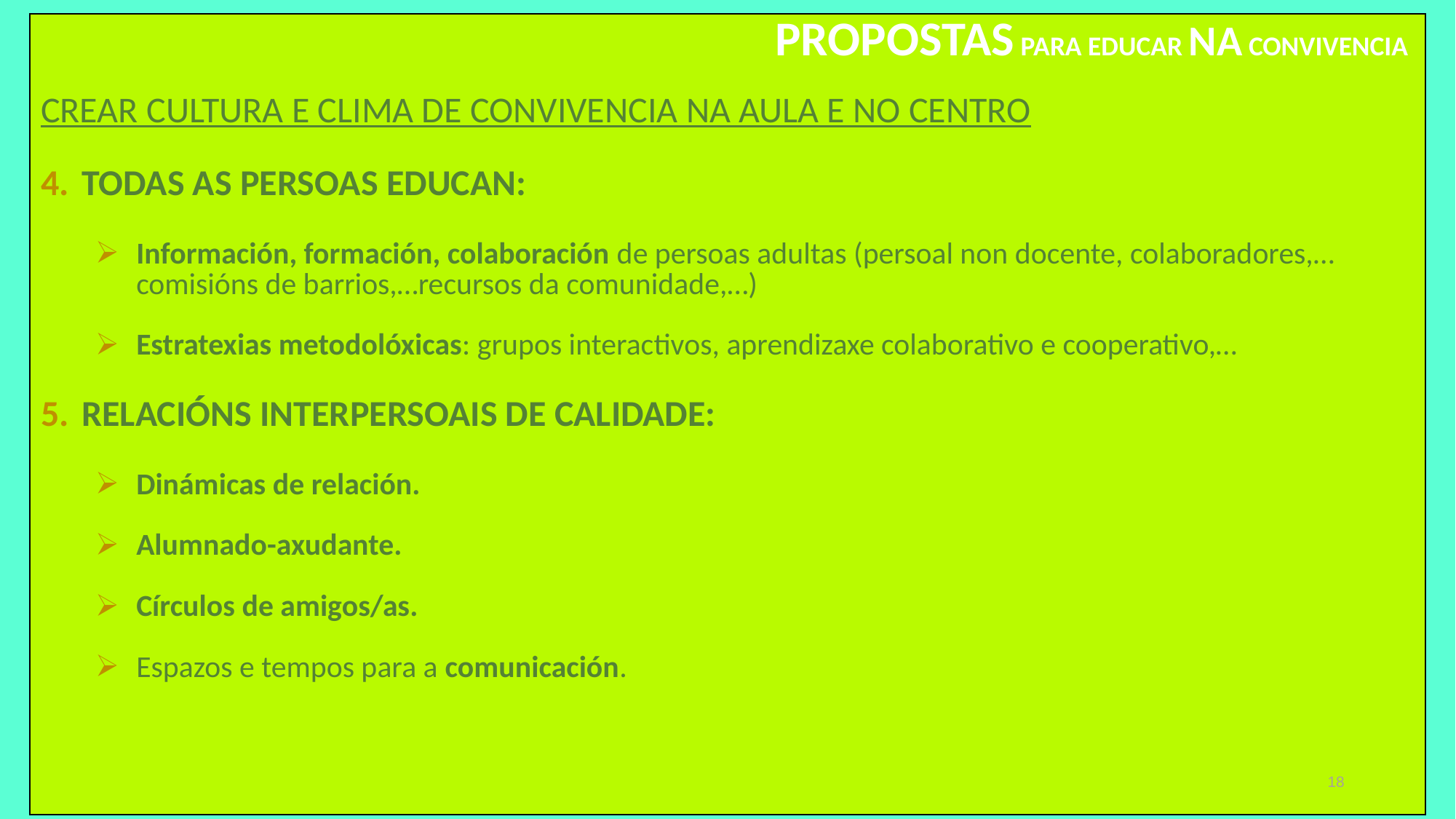

| PROPOSTAS PARA EDUCAR NA CONVIVENCIA CREAR CULTURA E CLIMA DE CONVIVENCIA NA AULA E NO CENTRO TODAS AS PERSOAS EDUCAN: Información, formación, colaboración de persoas adultas (persoal non docente, colaboradores,… comisións de barrios,…recursos da comunidade,…) Estratexias metodolóxicas: grupos interactivos, aprendizaxe colaborativo e cooperativo,… RELACIÓNS INTERPERSOAIS DE CALIDADE: Dinámicas de relación. Alumnado-axudante. Círculos de amigos/as. Espazos e tempos para a comunicación. |
| --- |
18